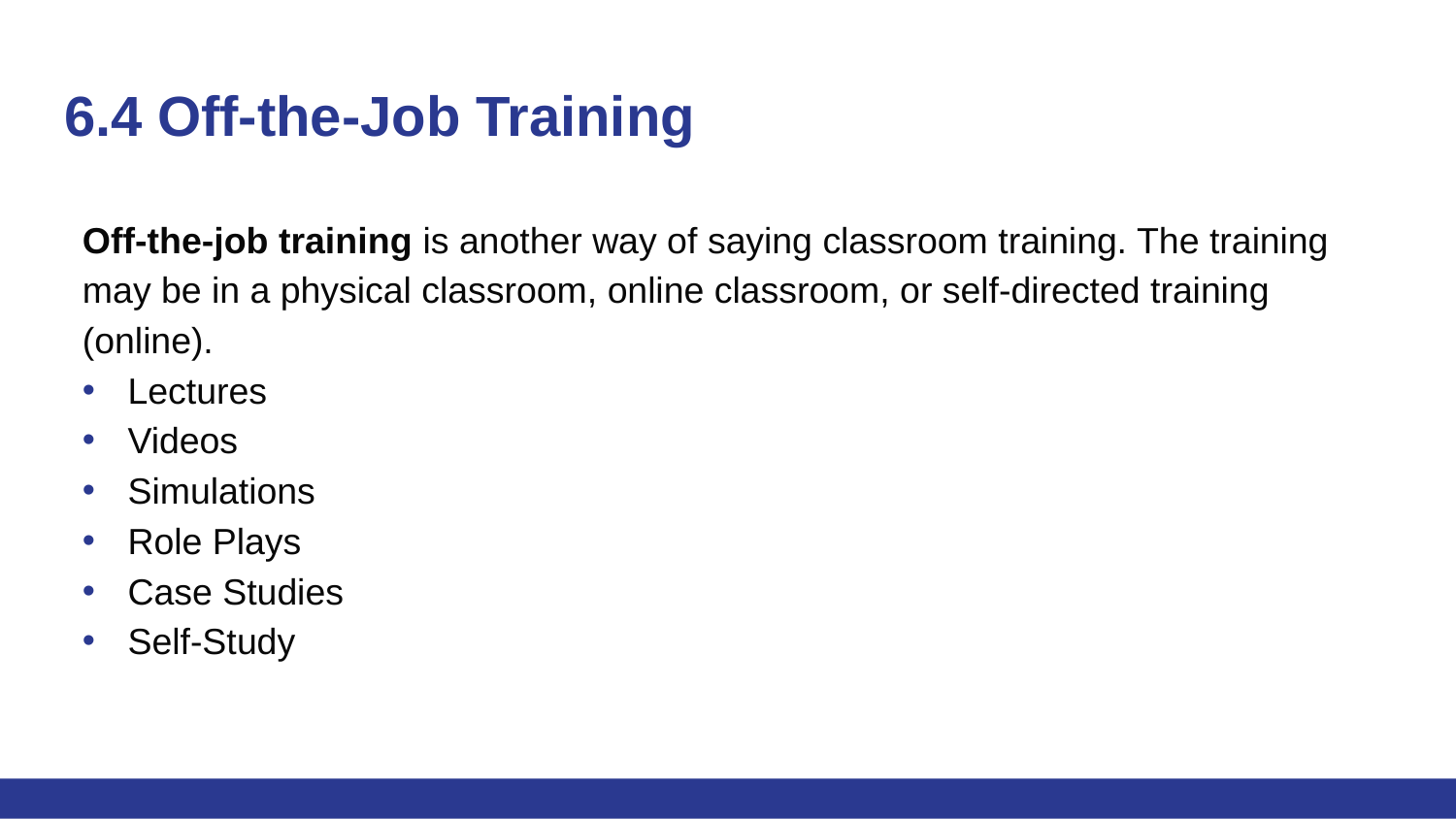

# 6.4 Off-the-Job Training
Off-the-job training is another way of saying classroom training. The training may be in a physical classroom, online classroom, or self-directed training (online).
Lectures
Videos
Simulations
Role Plays
Case Studies
Self-Study